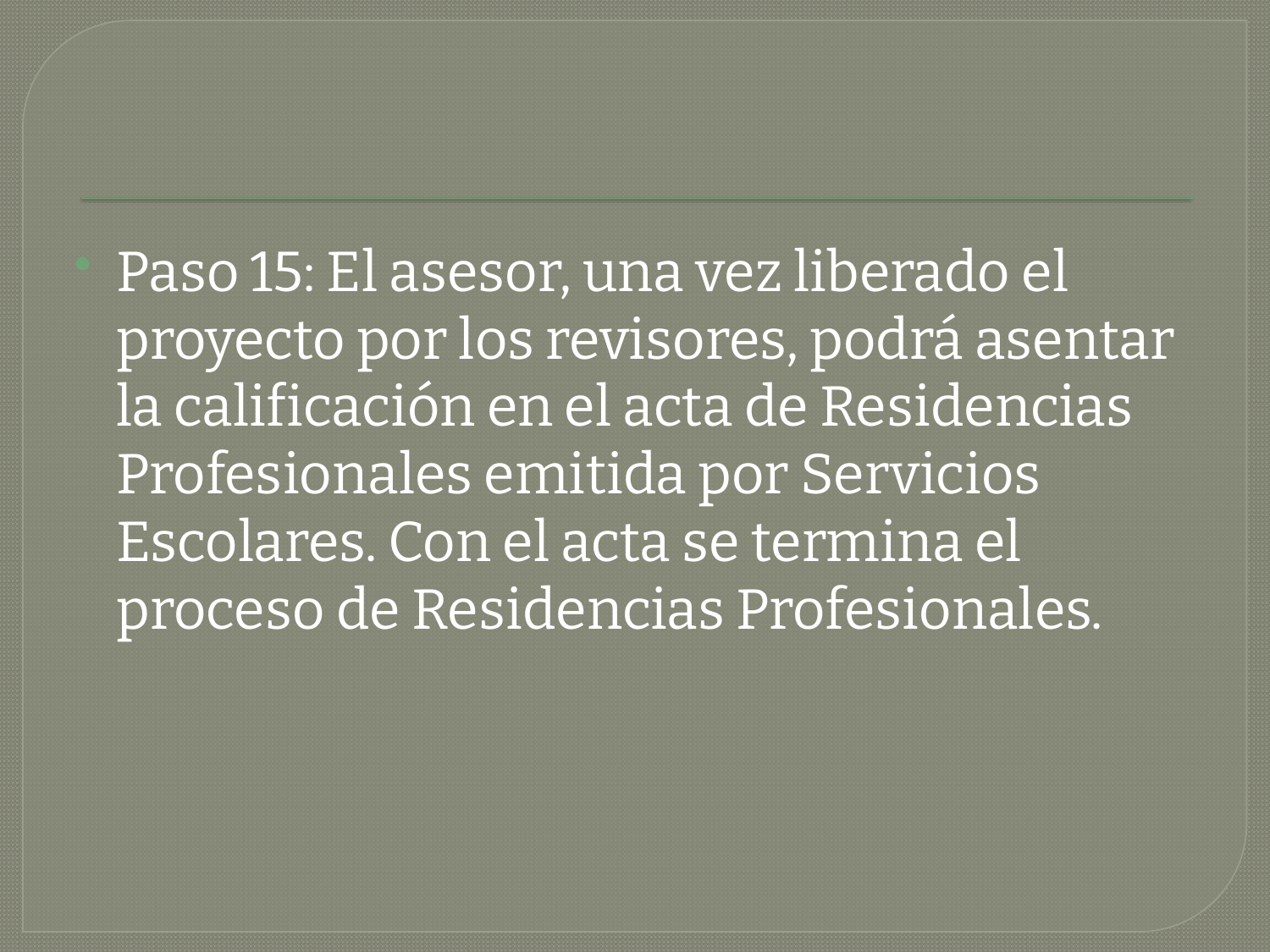

#
Paso 15: El asesor, una vez liberado el  proyecto por los revisores, podrá asentar la calificación en el acta de Residencias Profesionales emitida por Servicios Escolares. Con el acta se termina el proceso de Residencias Profesionales.